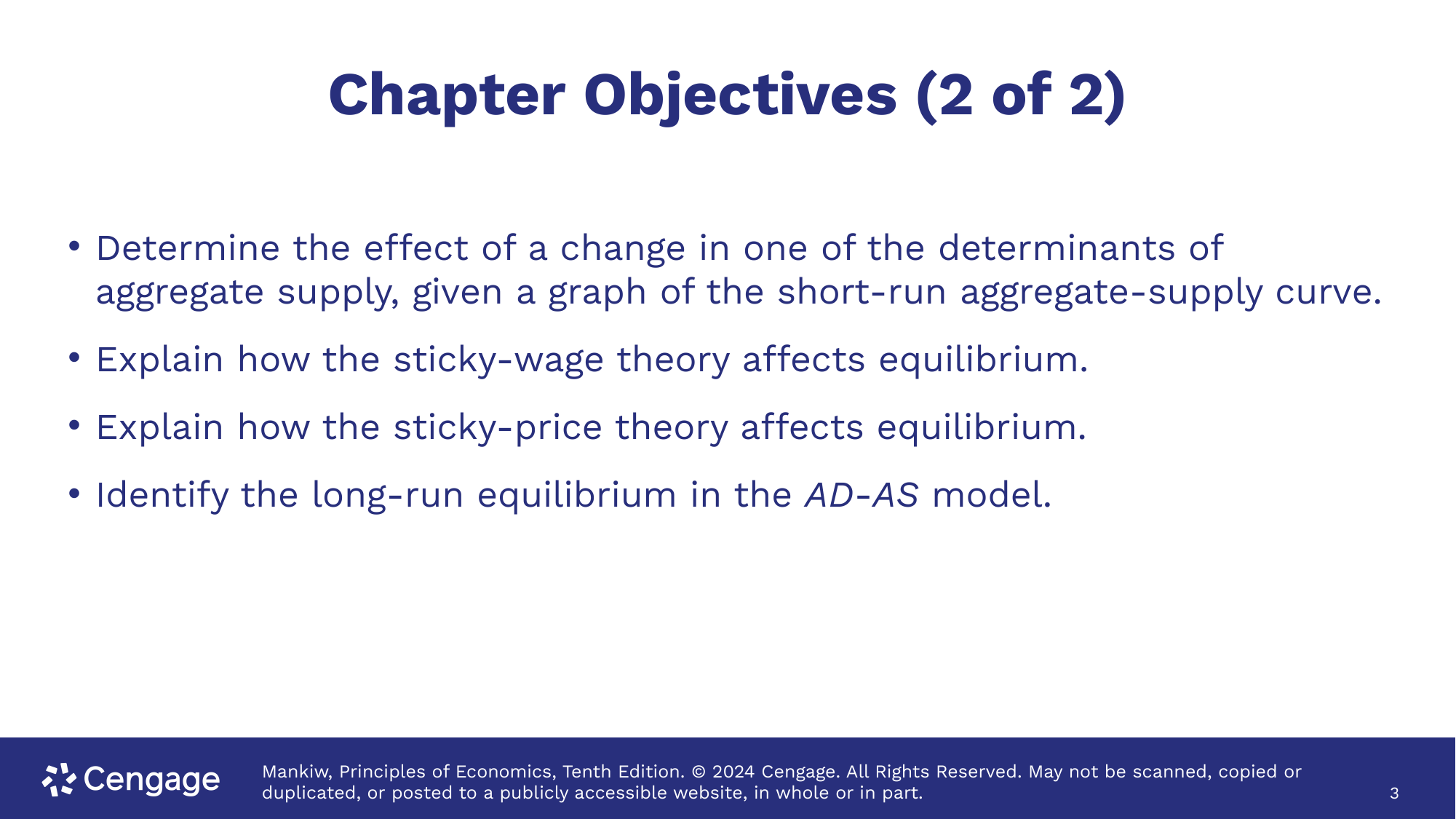

# Chapter Objectives (2 of 2)
Determine the effect of a change in one of the determinants of aggregate supply, given a graph of the short-run aggregate-supply curve.
Explain how the sticky-wage theory affects equilibrium.
Explain how the sticky-price theory affects equilibrium.
Identify the long-run equilibrium in the AD-AS model.